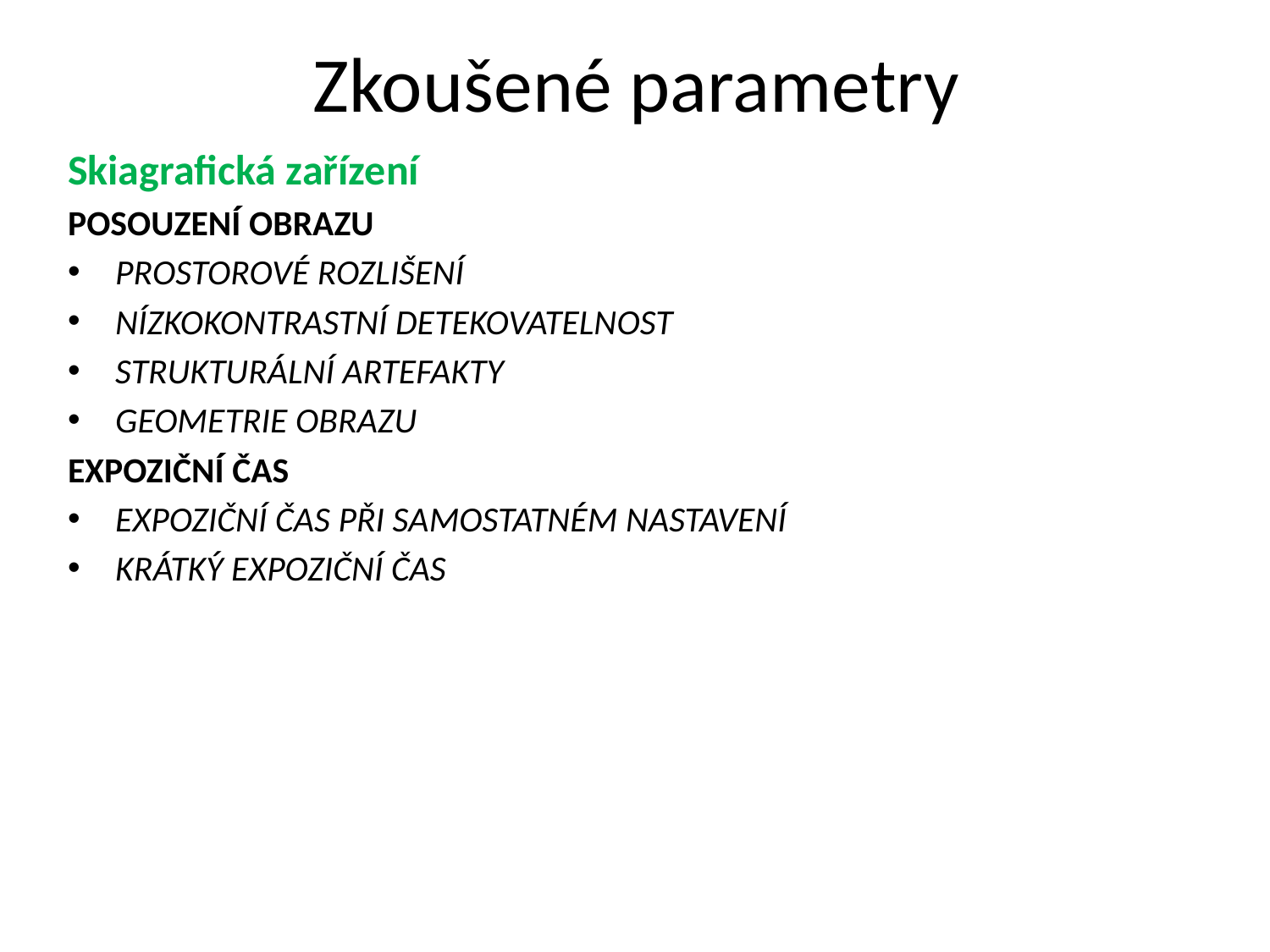

# Zkoušené parametry
Skiagrafická zařízení
Posouzení obrazu
Prostorové rozlišení
Nízkokontrastní detekovatelnost
Strukturální artefakty
Geometrie obrazu
Expoziční čas
Expoziční čas při samostatném nastavení
Krátký expoziční čas